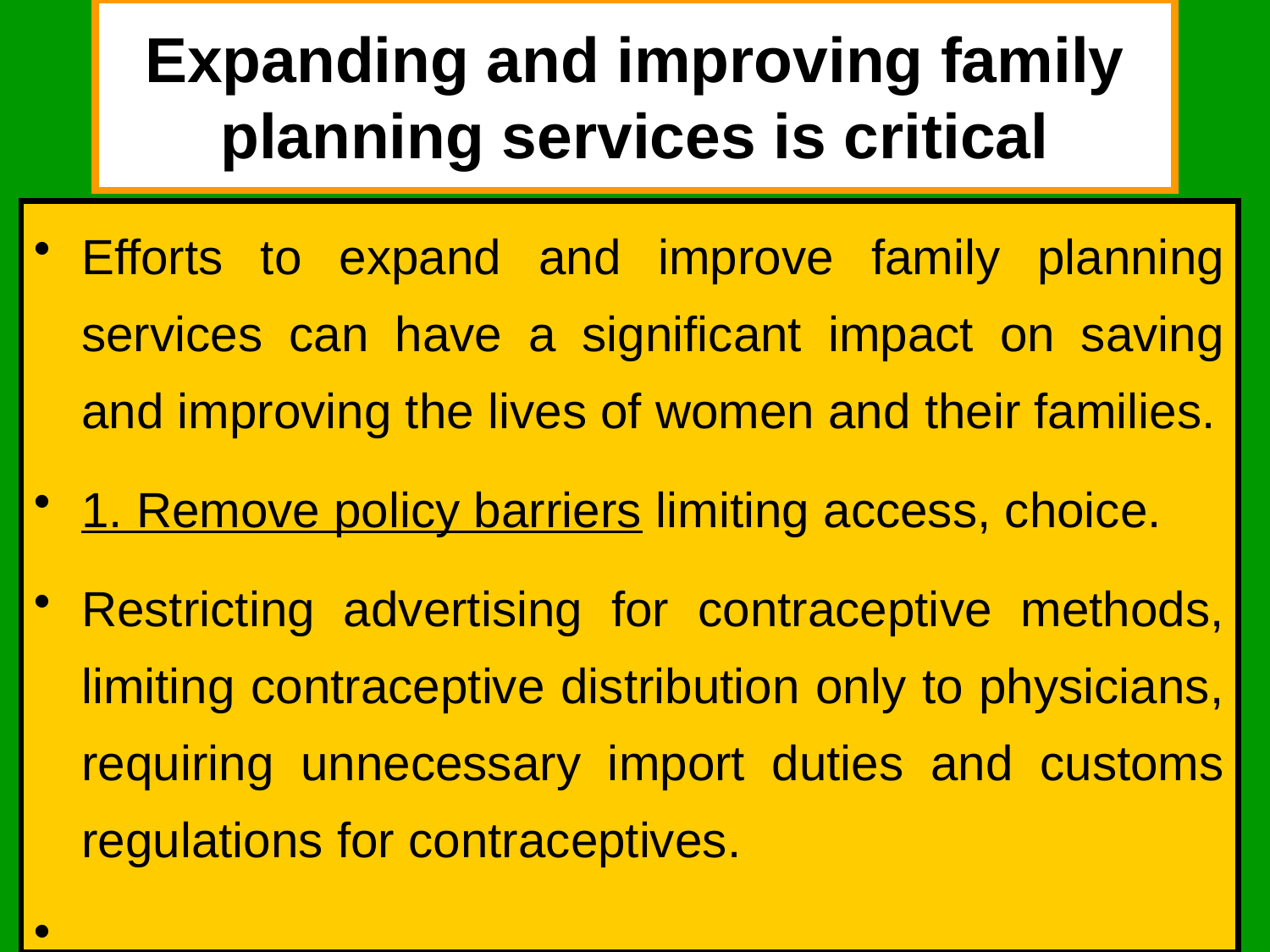

# Expanding and improving family planning services is critical
Efforts to expand and improve family planning services can have a significant impact on saving and improving the lives of women and their families.
1. Remove policy barriers limiting access, choice.
Restricting advertising for contraceptive methods, limiting contraceptive distribution only to physicians, requiring unnecessary import duties and customs regulations for contraceptives.

National Family Health Survey-2